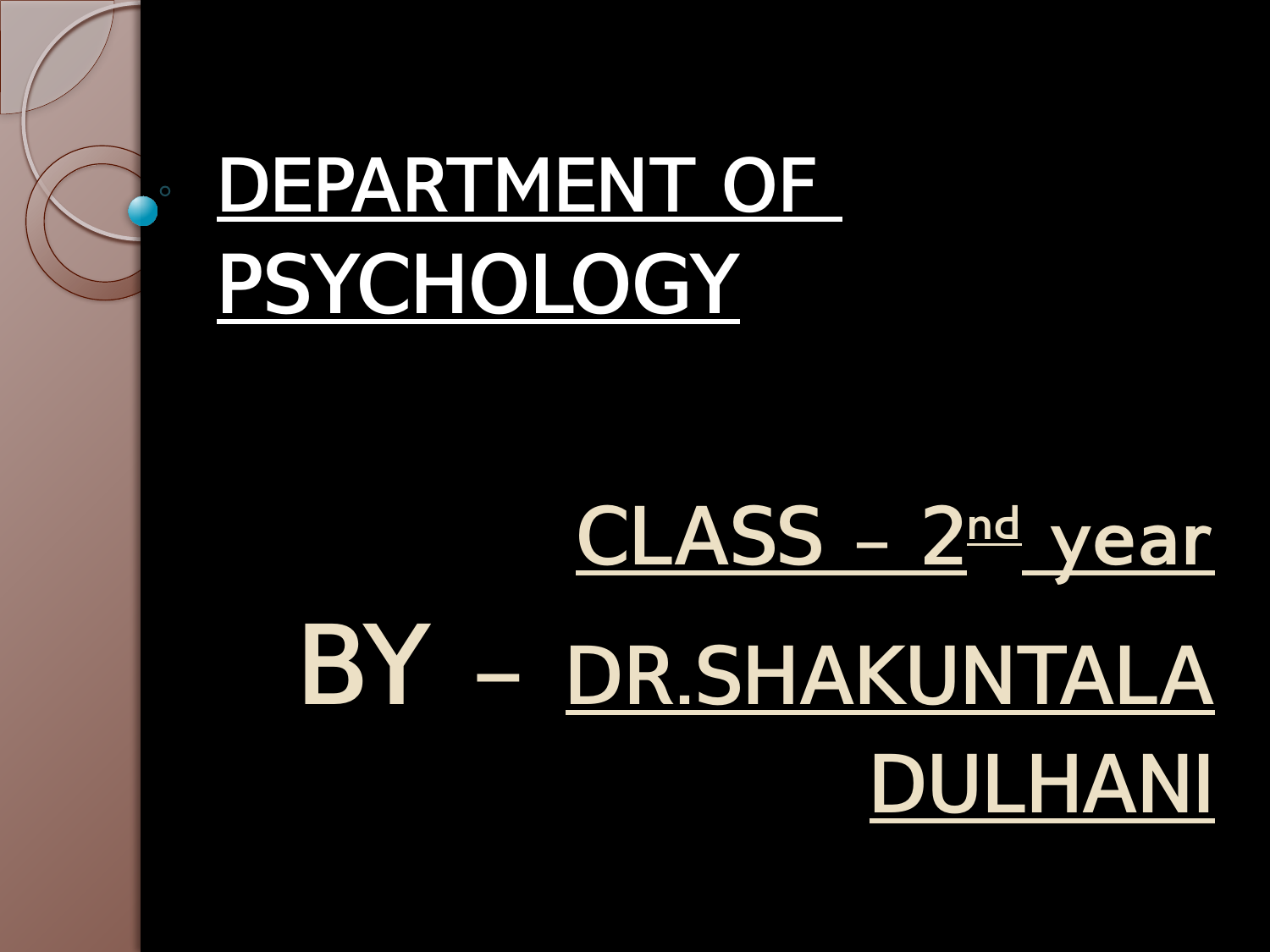

DEPARTMENT OF  PSYCHOLOGY
# CLASS – 2nd year BY – DR.SHAKUNTALA DULHANI